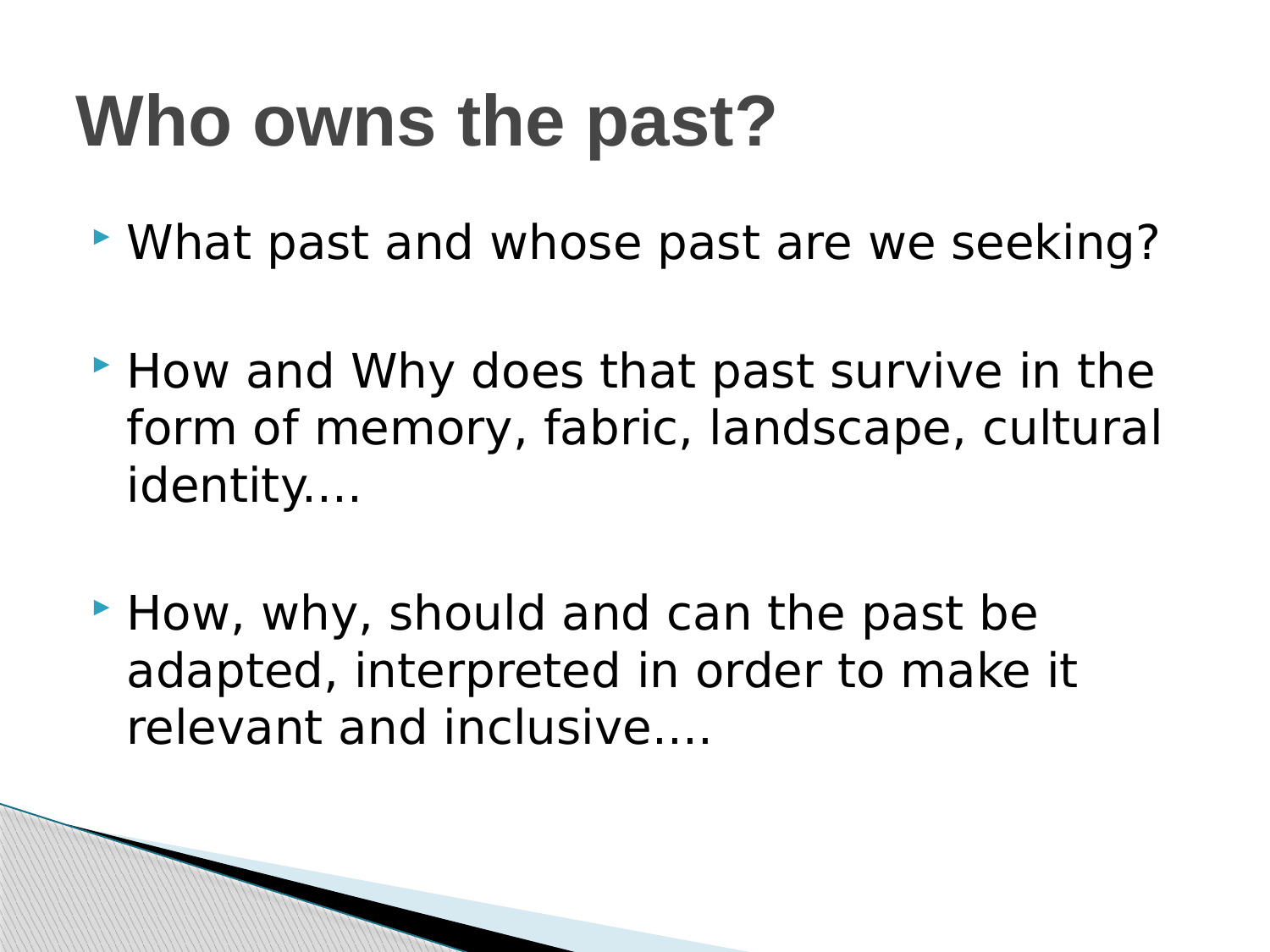

# Who owns the past?
What past and whose past are we seeking?

How and Why does that past survive in the form of memory, fabric, landscape, cultural identity....

How, why, should and can the past be adapted, interpreted in order to make it relevant and inclusive....